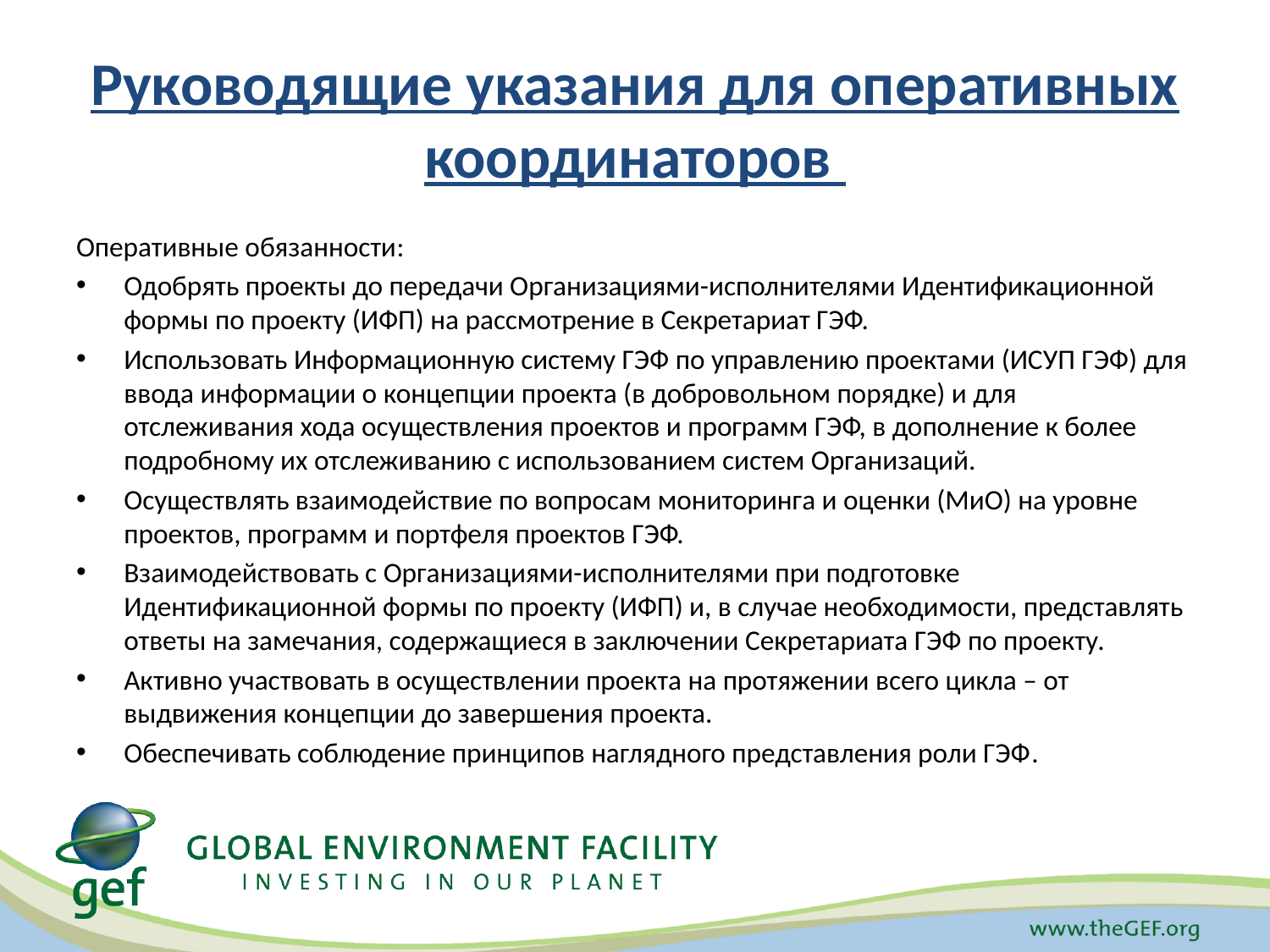

# Руководящие указания для оперативных координаторов
Оперативные обязанности:
Одобрять проекты до передачи Организациями-исполнителями Идентификационной формы по проекту (ИФП) на рассмотрение в Секретариат ГЭФ.
Использовать Информационную систему ГЭФ по управлению проектами (ИСУП ГЭФ) для ввода информации о концепции проекта (в добровольном порядке) и для отслеживания хода осуществления проектов и программ ГЭФ, в дополнение к более подробному их отслеживанию с использованием систем Организаций.
Осуществлять взаимодействие по вопросам мониторинга и оценки (МиО) на уровне проектов, программ и портфеля проектов ГЭФ.
Взаимодействовать с Организациями-исполнителями при подготовке Идентификационной формы по проекту (ИФП) и, в случае необходимости, представлять ответы на замечания, содержащиеся в заключении Секретариата ГЭФ по проекту.
Активно участвовать в осуществлении проекта на протяжении всего цикла – от выдвижения концепции до завершения проекта.
Обеспечивать соблюдение принципов наглядного представления роли ГЭФ.